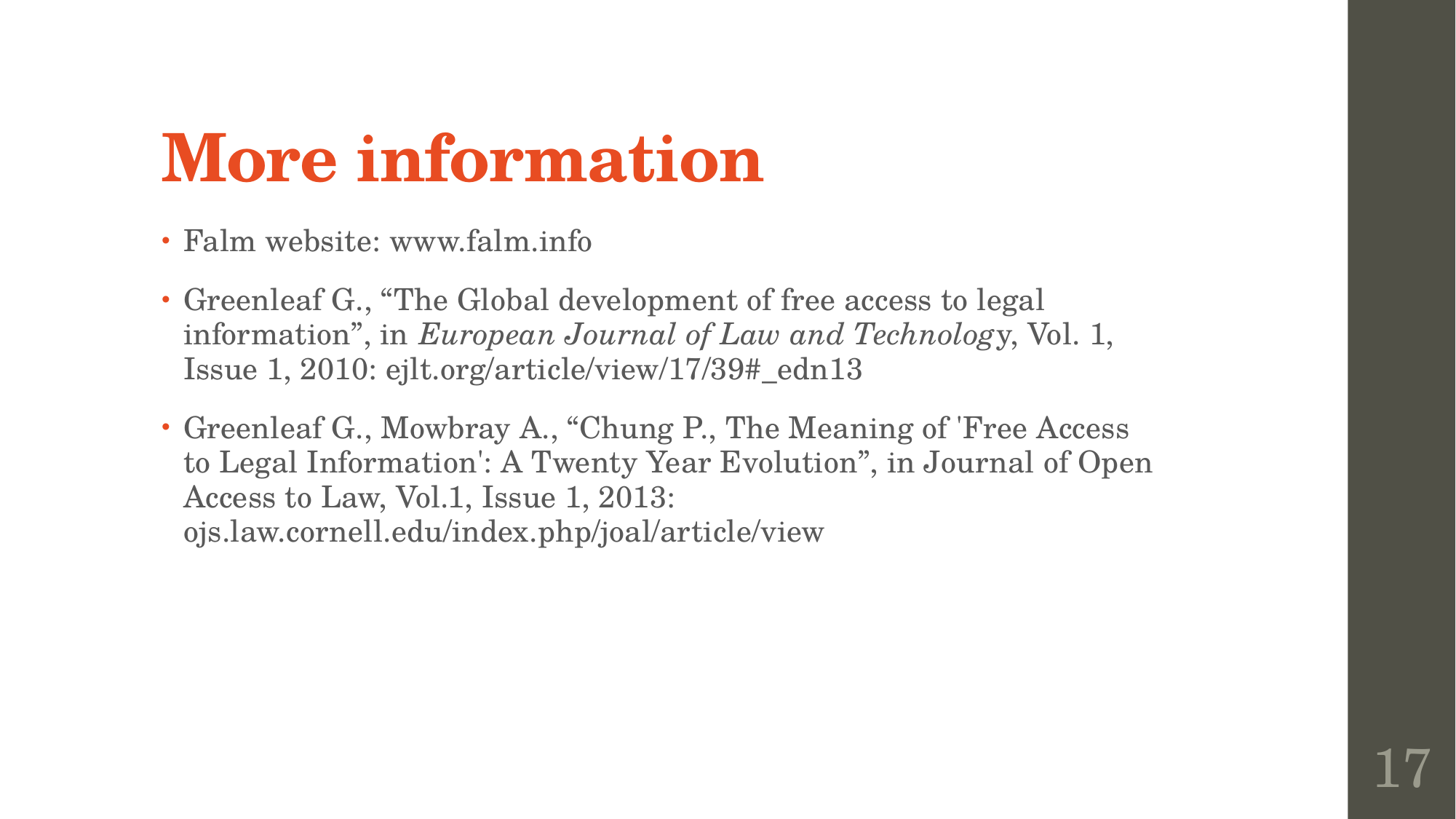

# More information
Falm website: www.falm.info
Greenleaf G., “The Global development of free access to legal information”, in European Journal of Law and Technology, Vol. 1, Issue 1, 2010: ejlt.org/article/view/17/39#_edn13
Greenleaf G., Mowbray A., “Chung P., The Meaning of 'Free Access to Legal Information': A Twenty Year Evolution”, in Journal of Open Access to Law, Vol.1, Issue 1, 2013: ojs.law.cornell.edu/index.php/joal/article/view
17